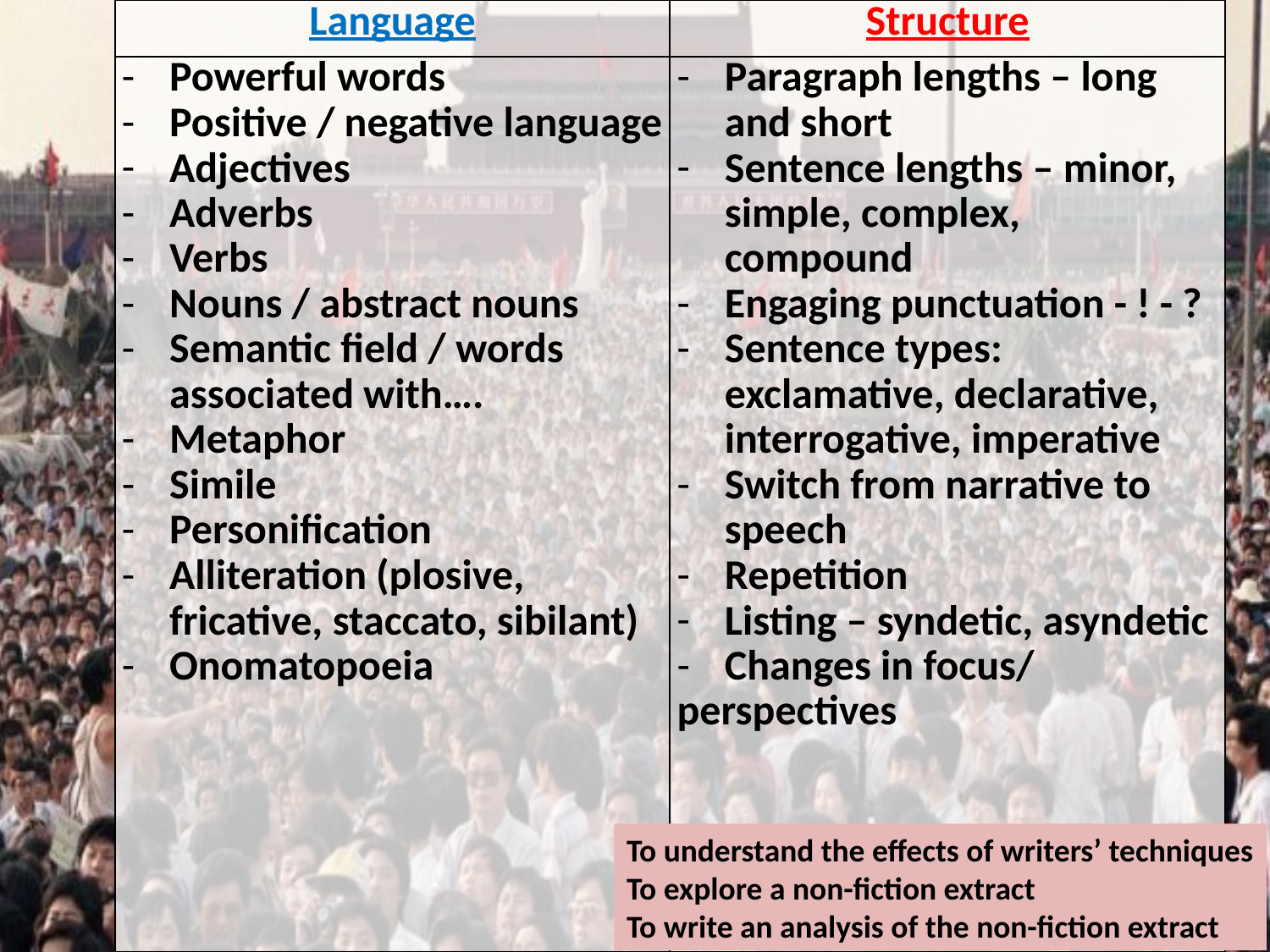

| Language | Structure |
| --- | --- |
| Powerful words Positive / negative language Adjectives Adverbs Verbs Nouns / abstract nouns Semantic field / words associated with…. Metaphor Simile Personification Alliteration (plosive, fricative, staccato, sibilant) Onomatopoeia | Paragraph lengths – long and short Sentence lengths – minor, simple, complex, compound Engaging punctuation - ! - ? Sentence types: exclamative, declarative, interrogative, imperative Switch from narrative to speech Repetition Listing – syndetic, asyndetic Changes in focus/ perspectives |
To understand the effects of writers’ techniques
To explore a non-fiction extract
To write an analysis of the non-fiction extract